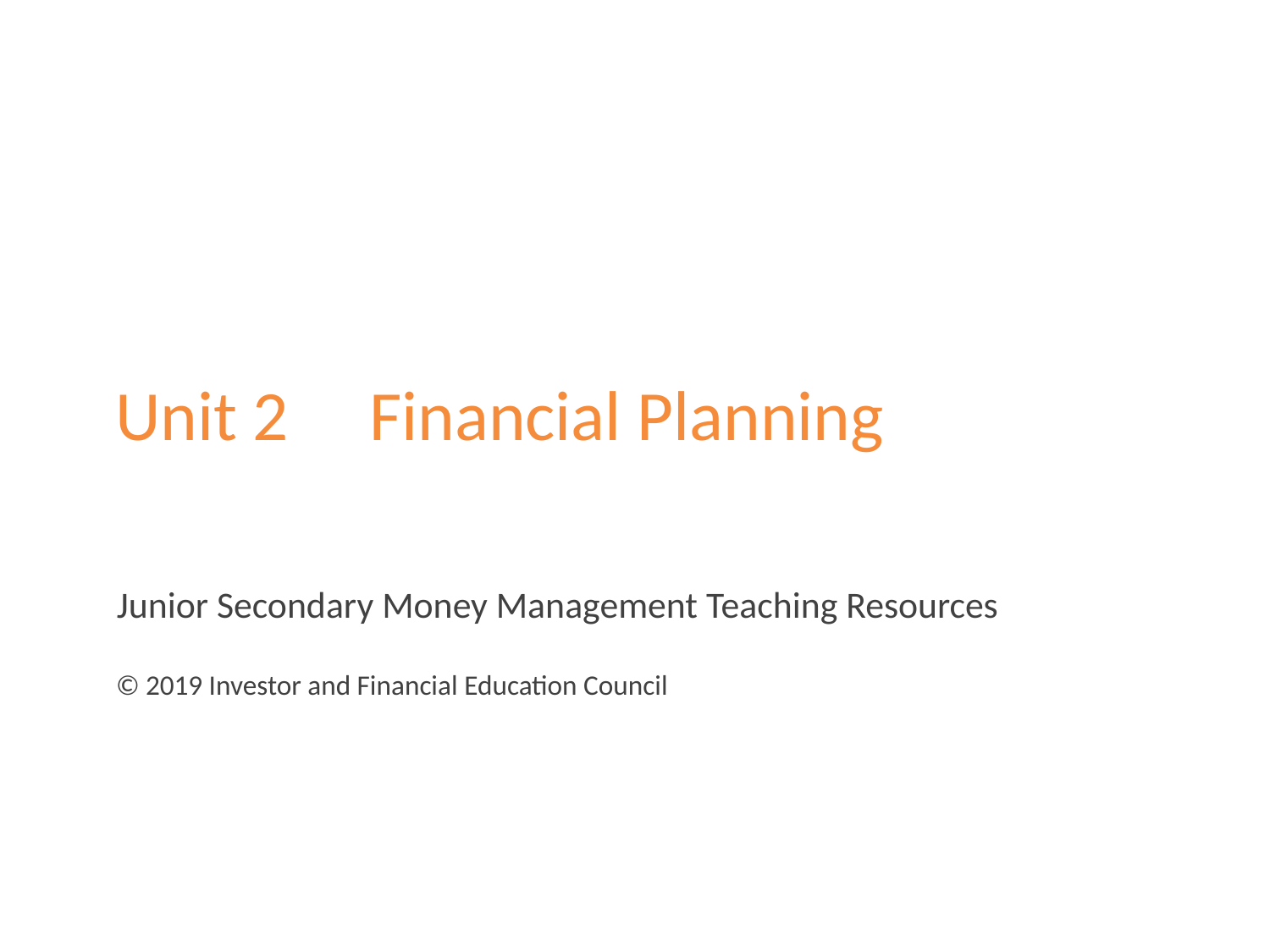

Unit 2	Financial Planning
Junior Secondary Money Management Teaching Resources
© 2019 Investor and Financial Education Council